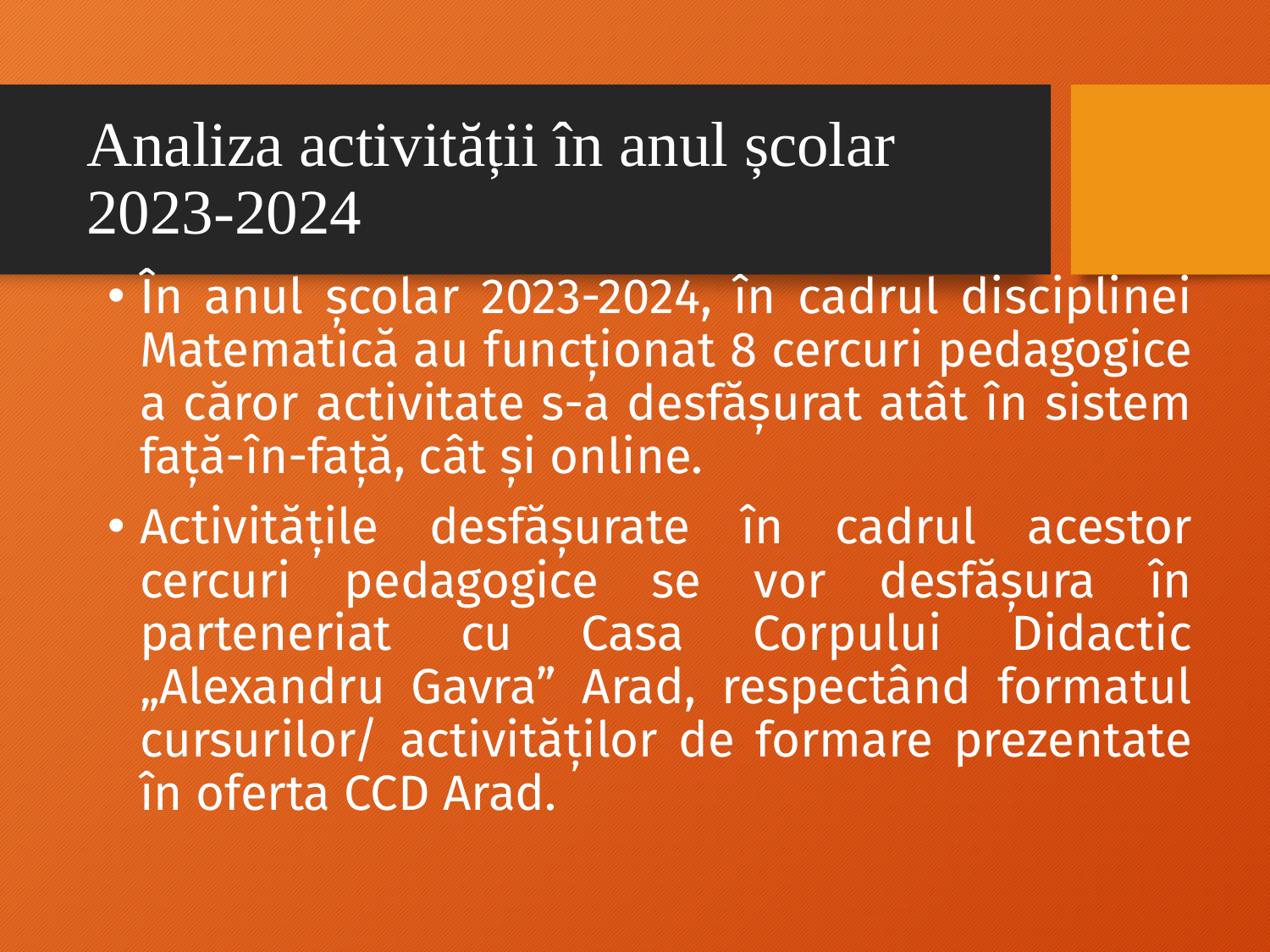

# Analiza activității în anul școlar 2023-2024
În anul școlar 2023-2024, în cadrul disciplinei Matematică au funcționat 8 cercuri pedagogice a căror activitate s-a desfășurat atât în sistem față-în-față, cât și online.
Activitățile desfășurate în cadrul acestor cercuri pedagogice se vor desfășura în parteneriat cu Casa Corpului Didactic „Alexandru Gavra” Arad, respectând formatul cursurilor/ activităților de formare prezentate în oferta CCD Arad.